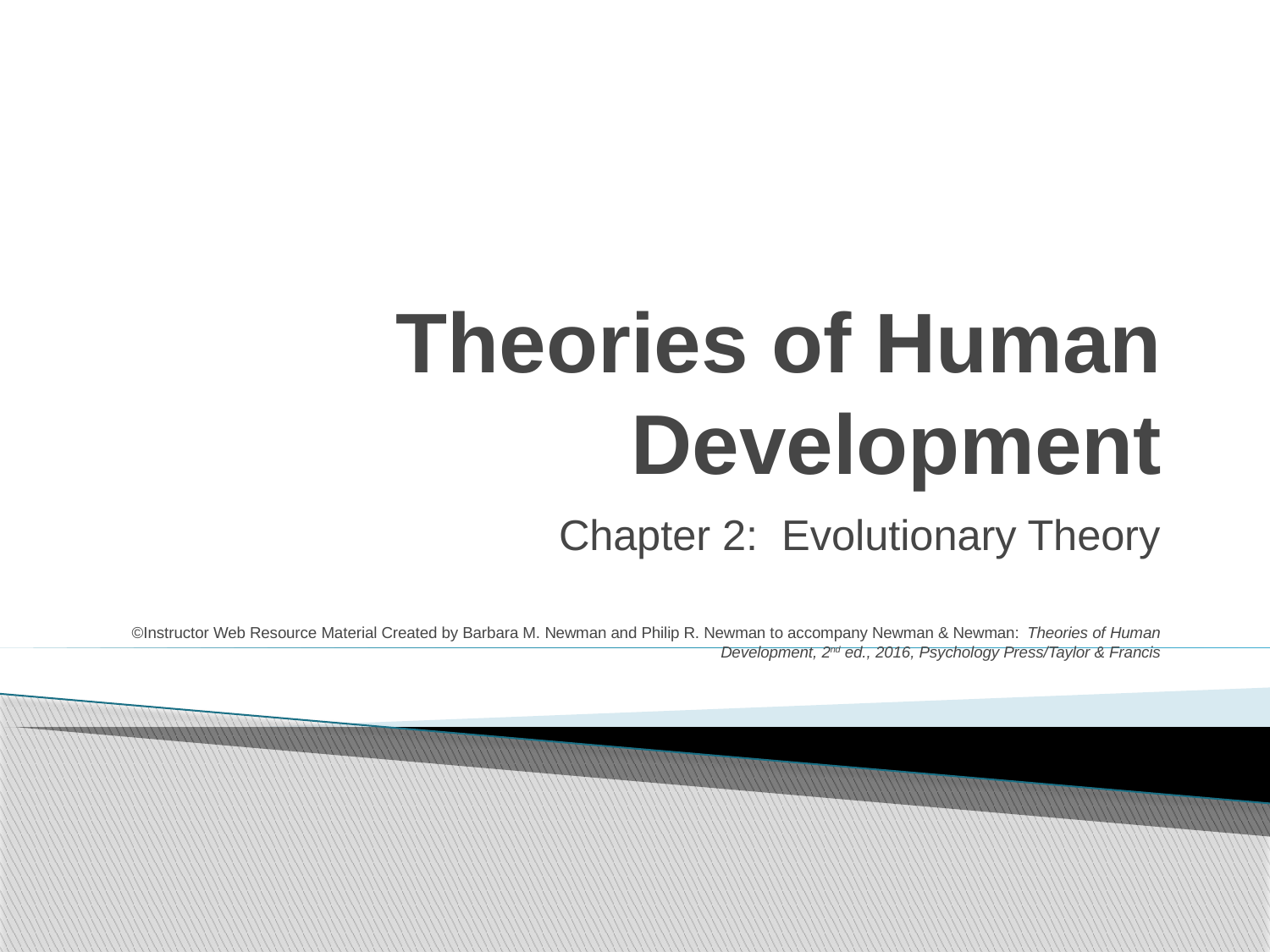

# Theories of Human Development
Chapter 2:  Evolutionary Theory

©Instructor Web Resource Material Created by Barbara M. Newman and Philip R. Newman to accompany Newman & Newman:  Theories of Human Development, 2nd ed., 2016, Psychology Press/Taylor & Francis